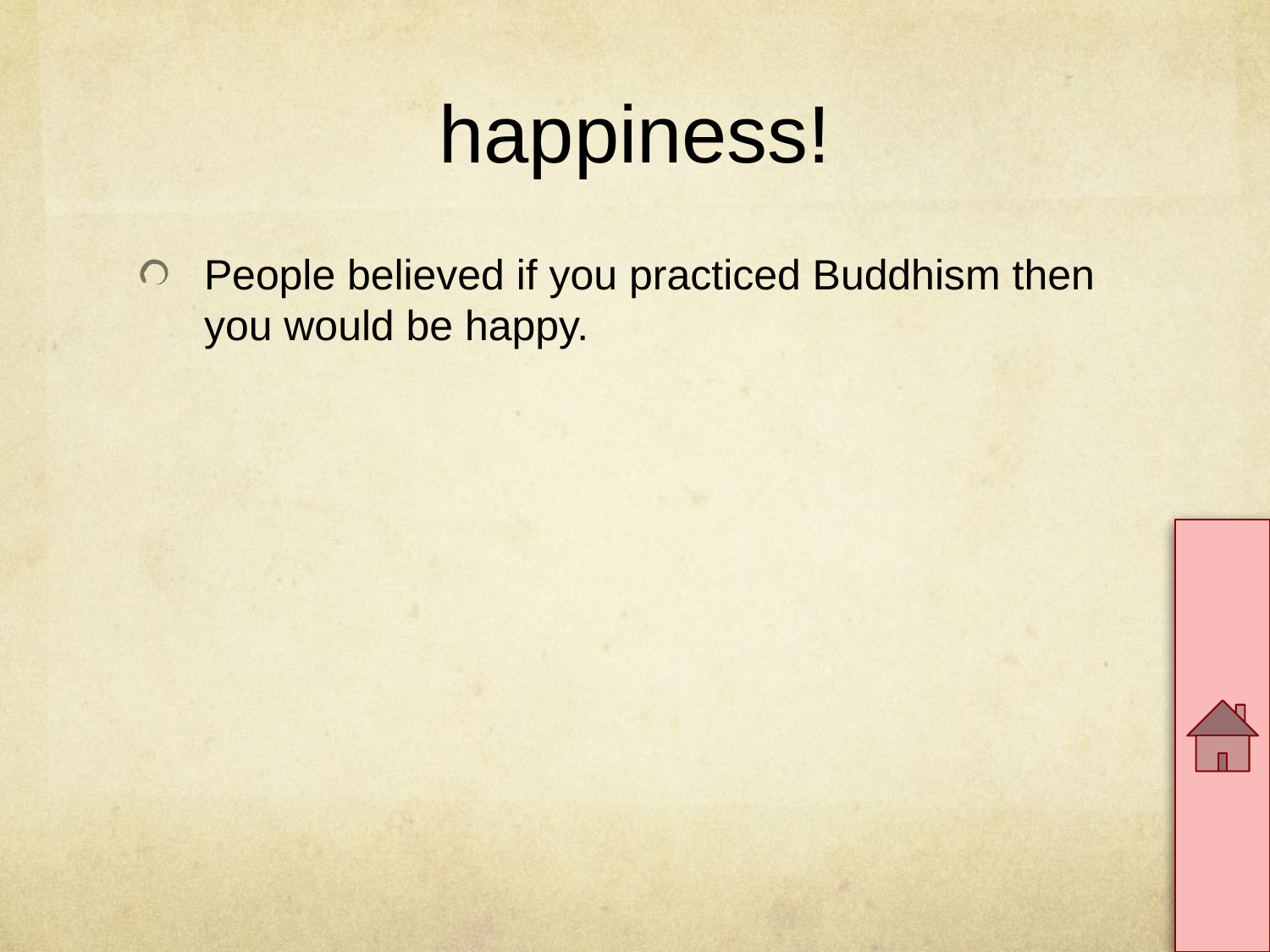

# happiness!
People believed if you practiced Buddhism then you would be happy.